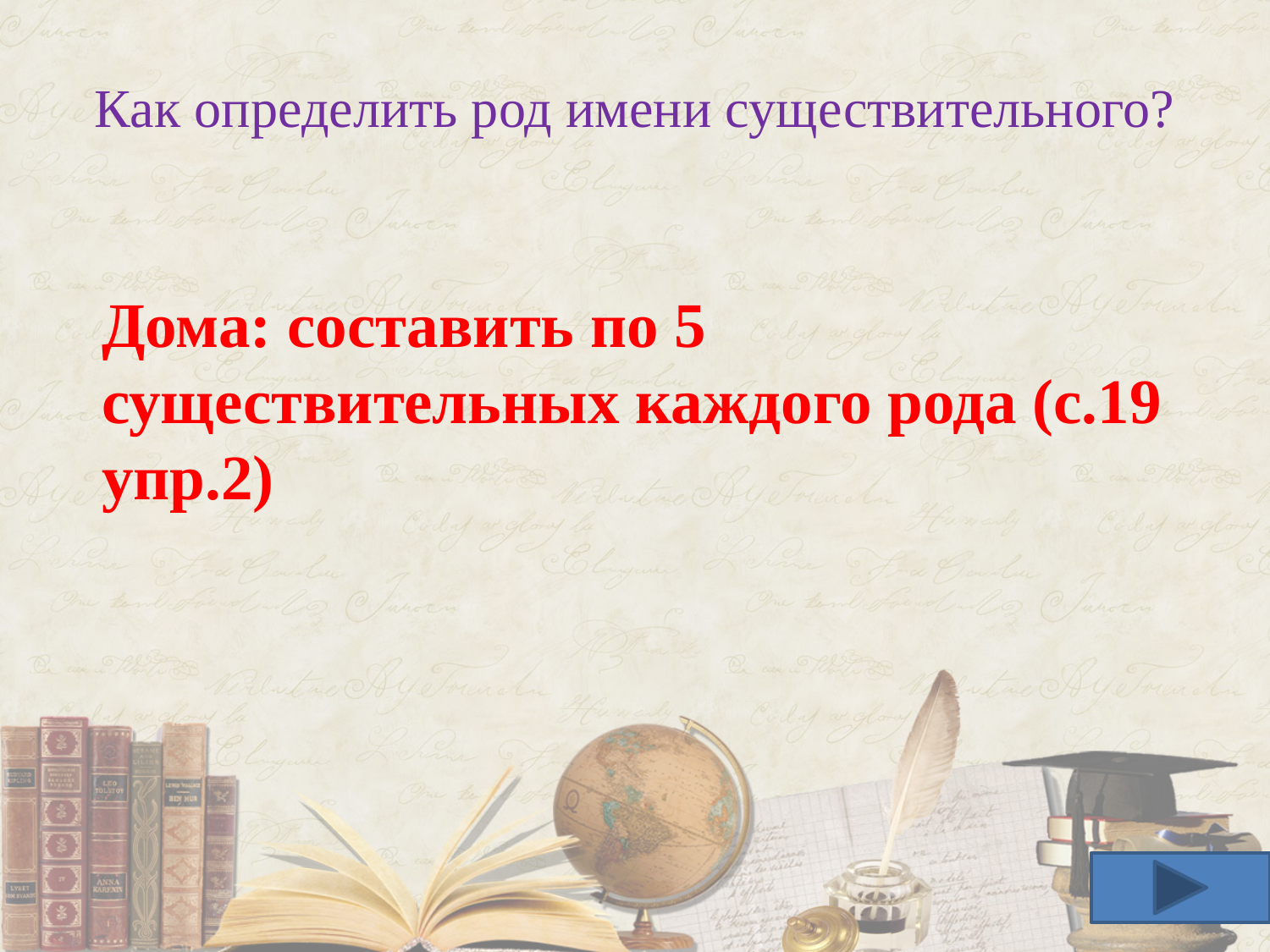

# Как определить род имени существительного?

Дома: составить по 5 существительных каждого рода (с.19 упр.2)